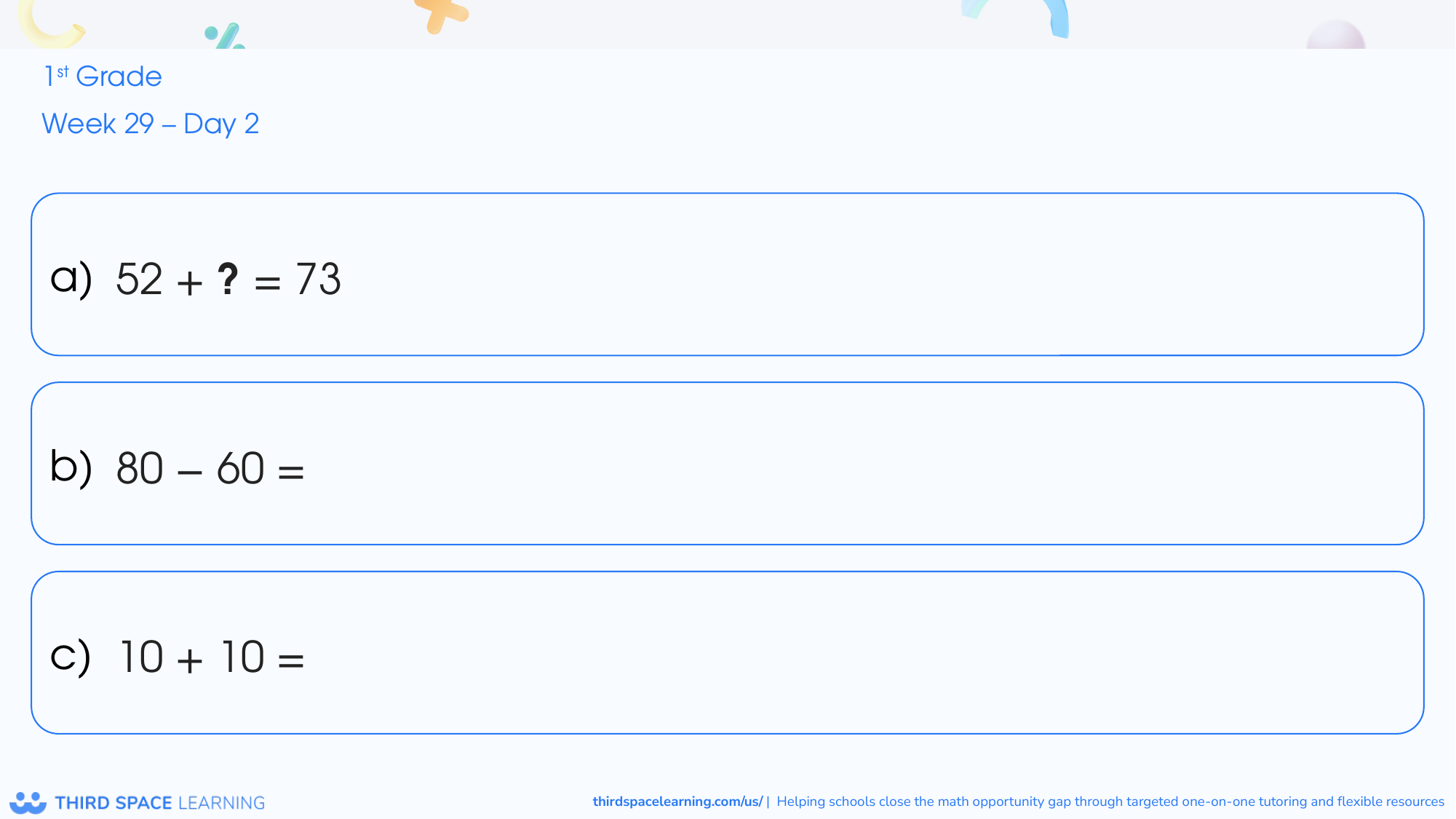

1st Grade
Week 29 – Day 2
52 + ? = 73
80 − 60 =
10 + 10 =